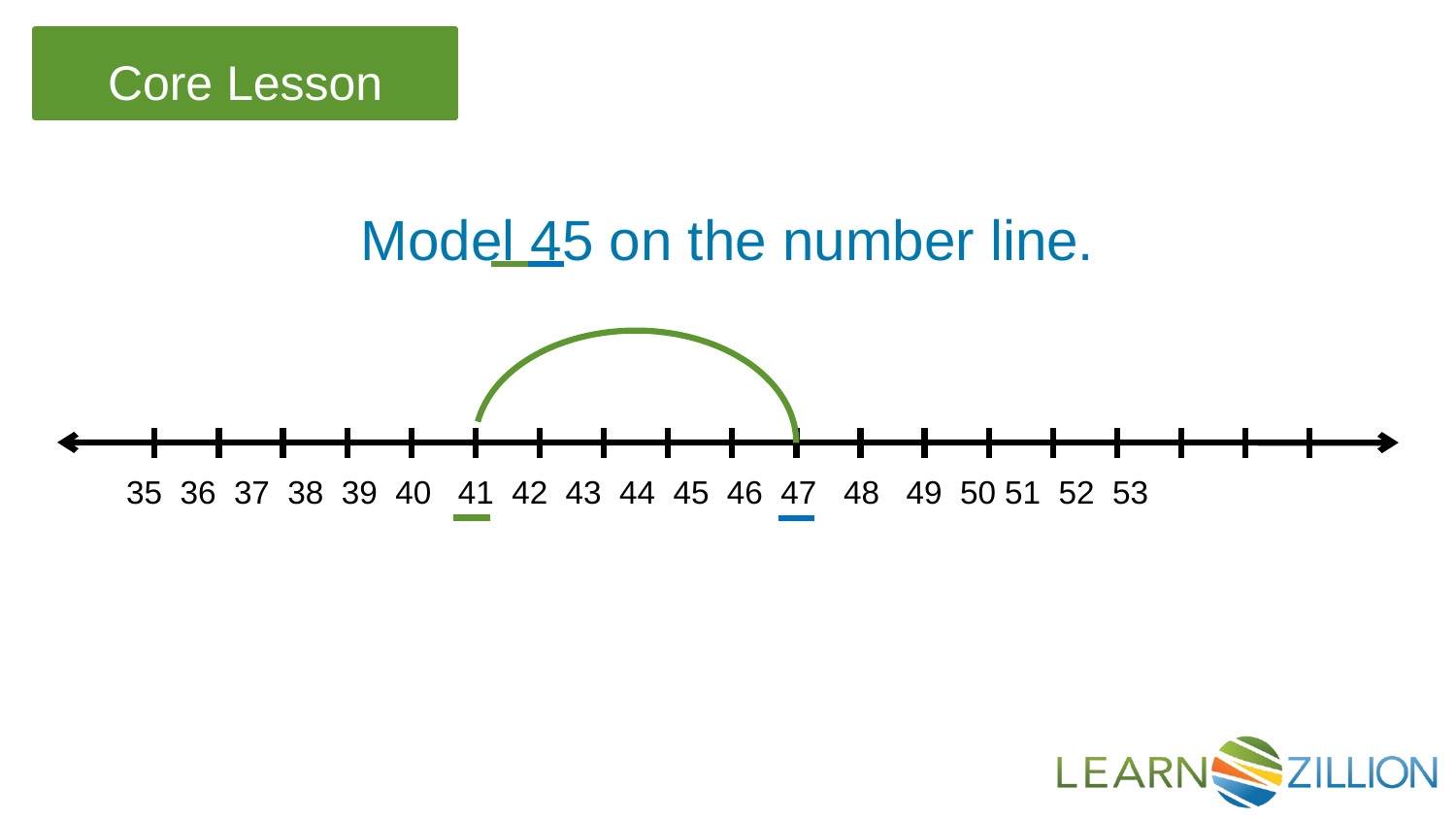

Model 45 on the number line.

35  36  37  38  39  40   41  42  43  44  45  46  47   48   49  50 51  52  53